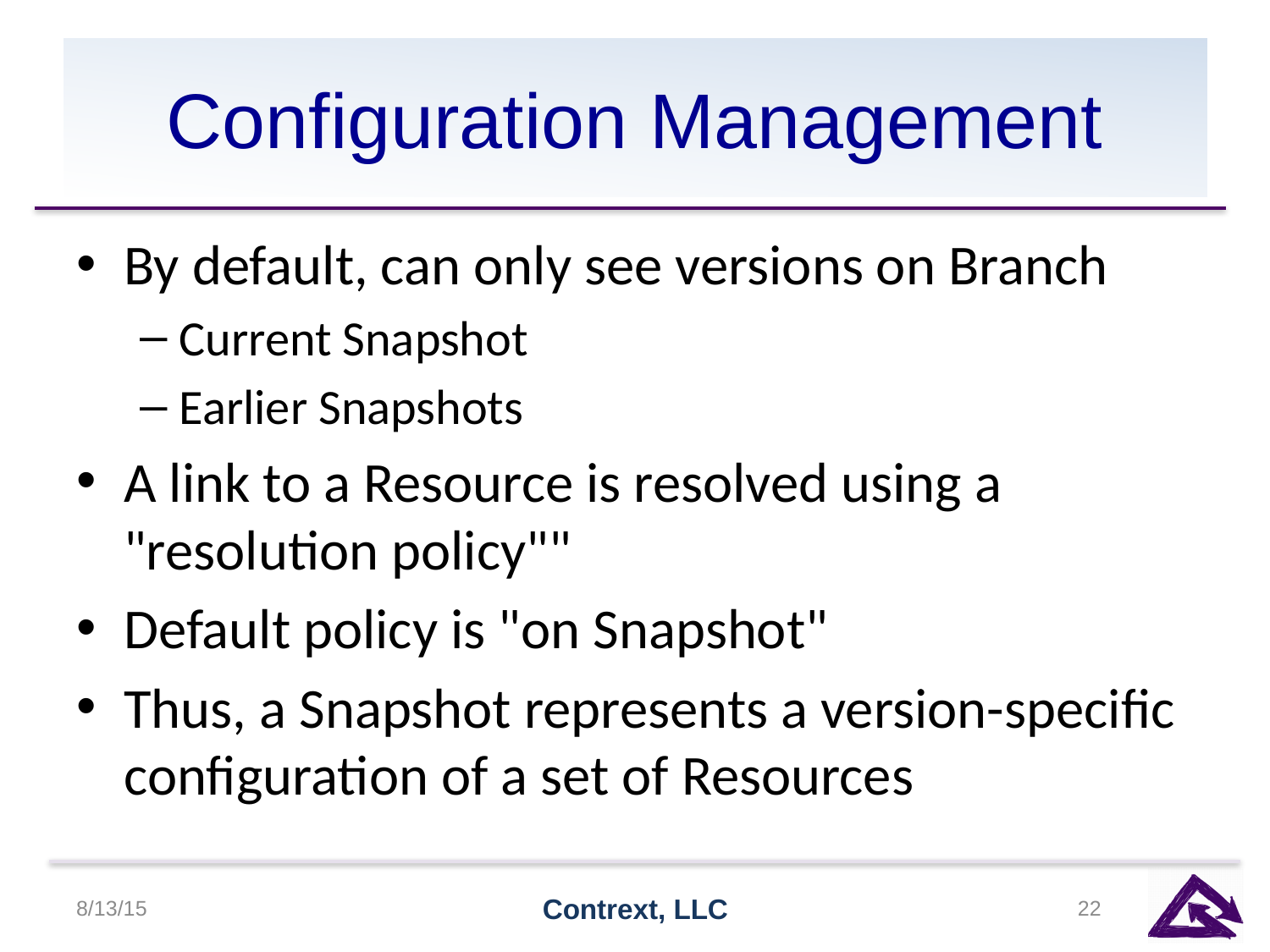

# Configuration Management
By default, can only see versions on Branch
Current Snapshot
Earlier Snapshots
A link to a Resource is resolved using a "resolution policy""
Default policy is "on Snapshot"
Thus, a Snapshot represents a version-specific configuration of a set of Resources

8/13/15
Contrext, LLC
22